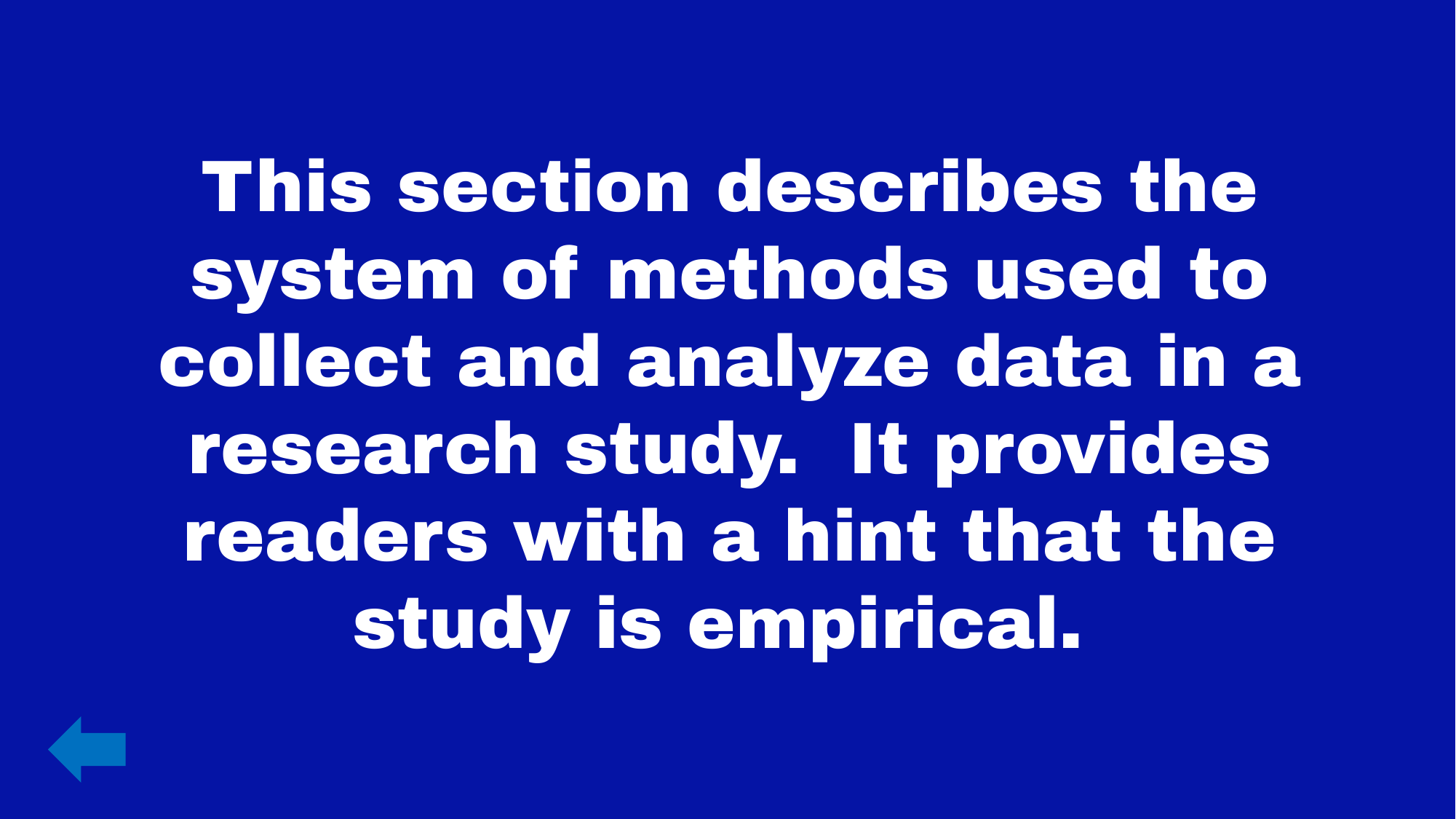

This section describes the system of methods used to collect and analyze data in a research study.  It provides readers with a hint that the study is empirical.